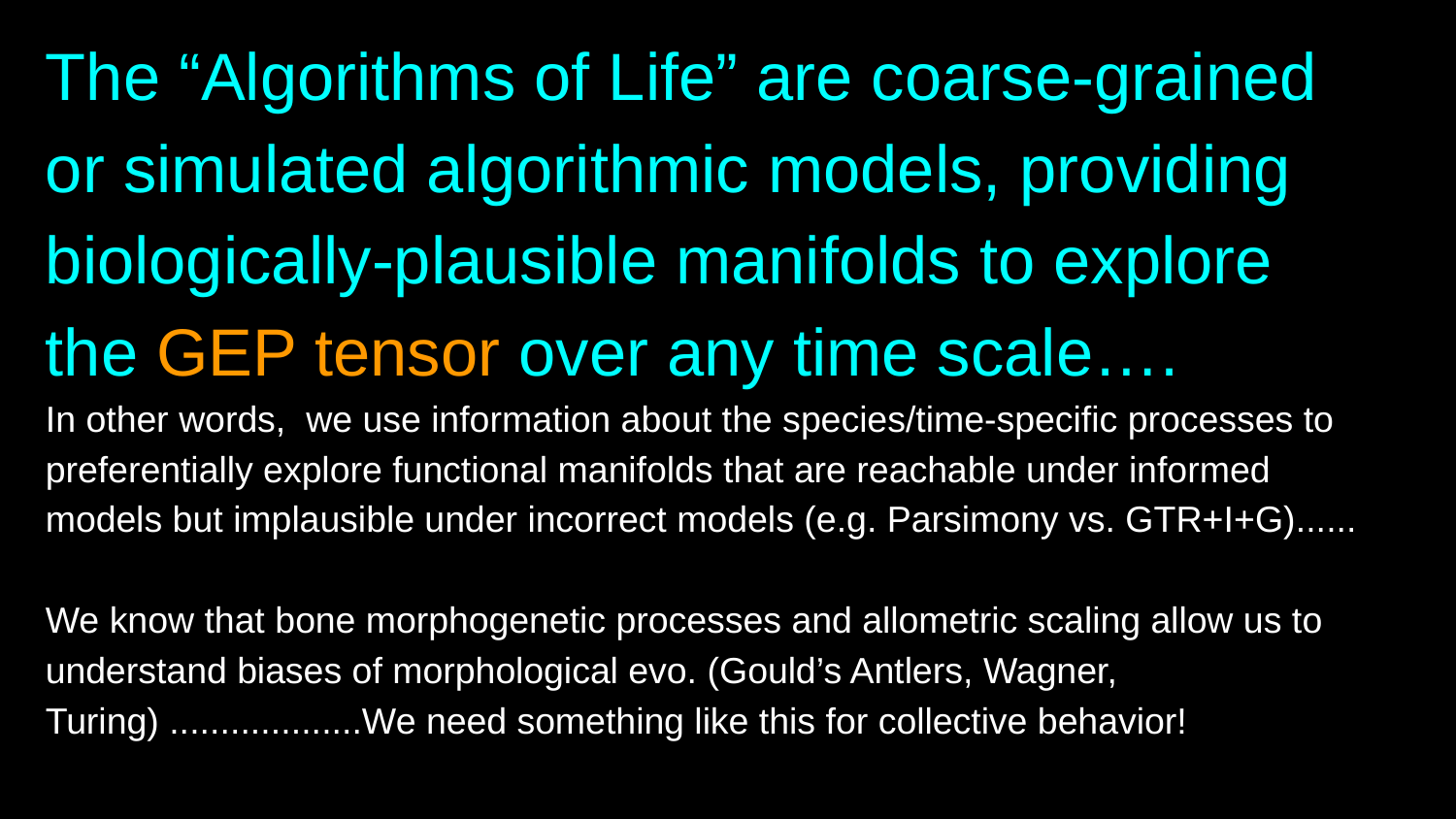

The “Algorithms of Life” are coarse-grained or simulated algorithmic models, providing biologically-plausible manifolds to explore the GEP tensor over any time scale….
In other words,  we use information about the species/time-specific processes to preferentially explore functional manifolds that are reachable under informed models but implausible under incorrect models (e.g. Parsimony vs. GTR+I+G)......

We know that bone morphogenetic processes and allometric scaling allow us to understand biases of morphological evo. (Gould’s Antlers, Wagner, Turing) ...................We need something like this for collective behavior!